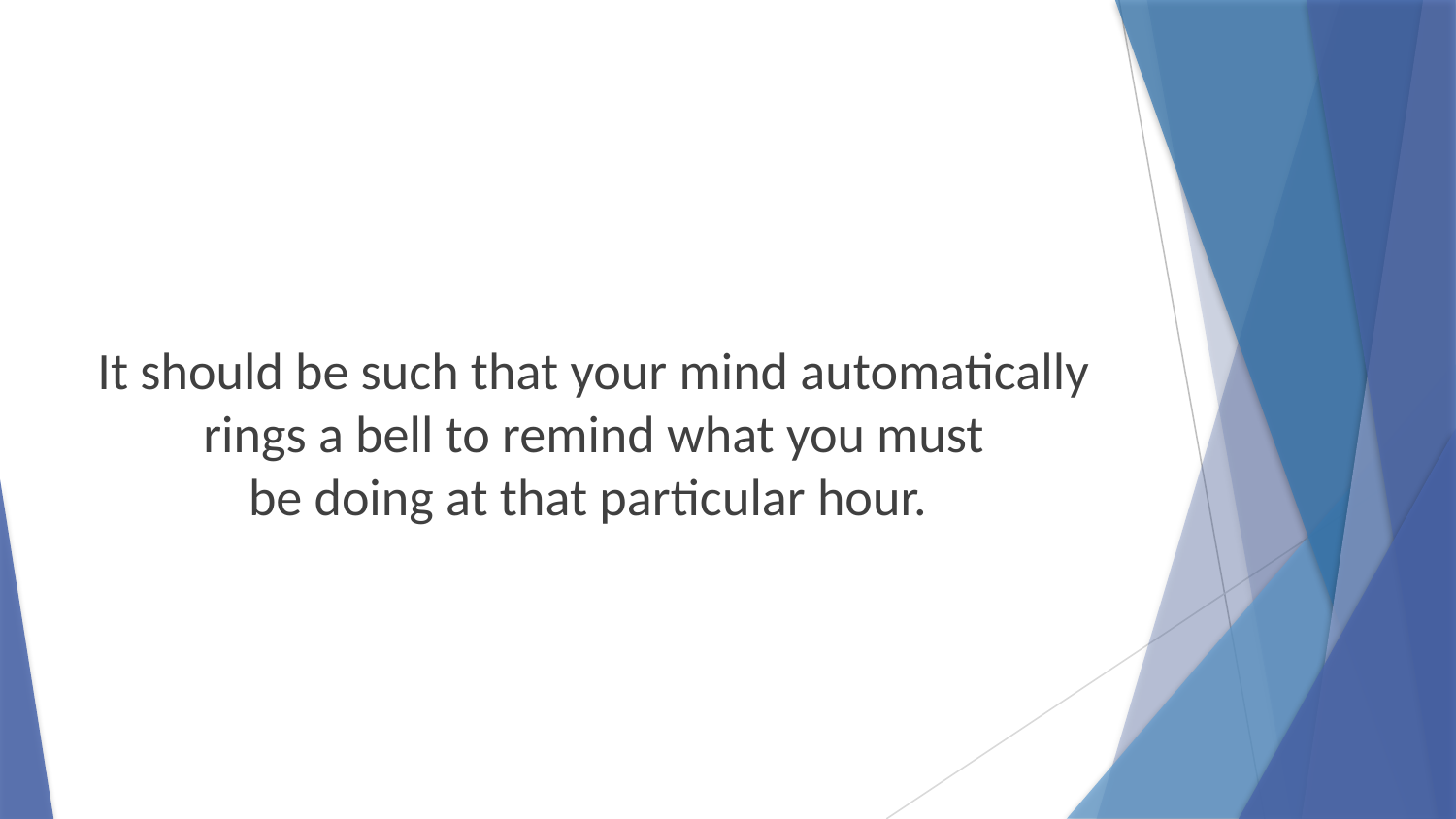

It should be such that your mind automatically rings a bell to remind what you must
be doing at that particular hour.